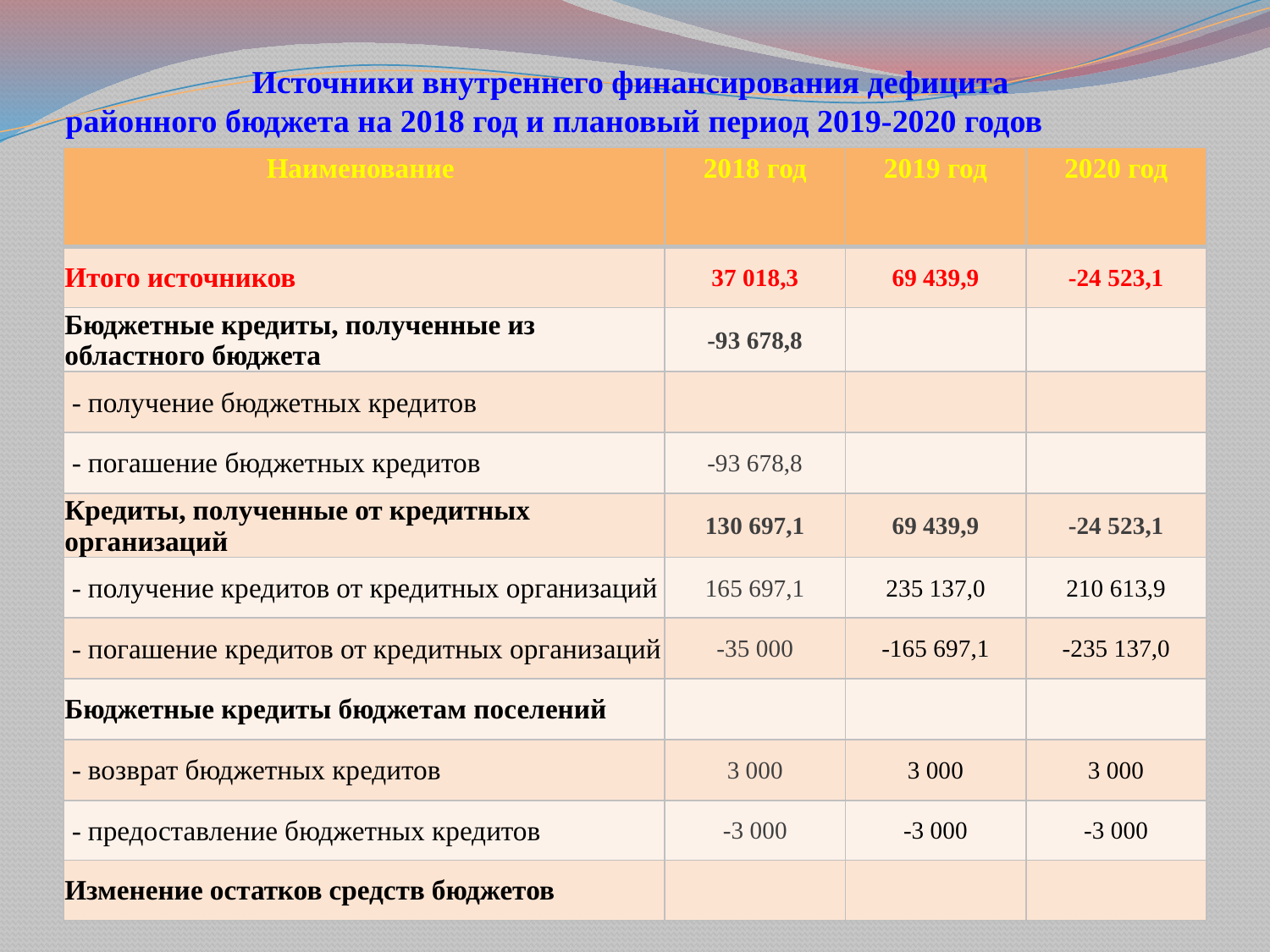

# Источники внутреннего финансирования дефицита районного бюджета на 2018 год и плановый период 2019-2020 годов
| Наименование | 2018 год | 2019 год | 2020 год |
| --- | --- | --- | --- |
| Итого источников | 37 018,3 | 69 439,9 | -24 523,1 |
| Бюджетные кредиты, полученные из областного бюджета | -93 678,8 |  |  |
| - получение бюджетных кредитов |  |  |  |
| - погашение бюджетных кредитов | -93 678,8 |  |  |
| Кредиты, полученные от кредитных организаций | 130 697,1 | 69 439,9 | -24 523,1 |
| - получение кредитов от кредитных организаций | 165 697,1 | 235 137,0 | 210 613,9 |
| - погашение кредитов от кредитных организаций | -35 000 | -165 697,1 | -235 137,0 |
| Бюджетные кредиты бюджетам поселений |  |  |  |
| - возврат бюджетных кредитов | 3 000 | 3 000 | 3 000 |
| - предоставление бюджетных кредитов | -3 000 | -3 000 | -3 000 |
| Изменение остатков средств бюджетов |  |  |  |